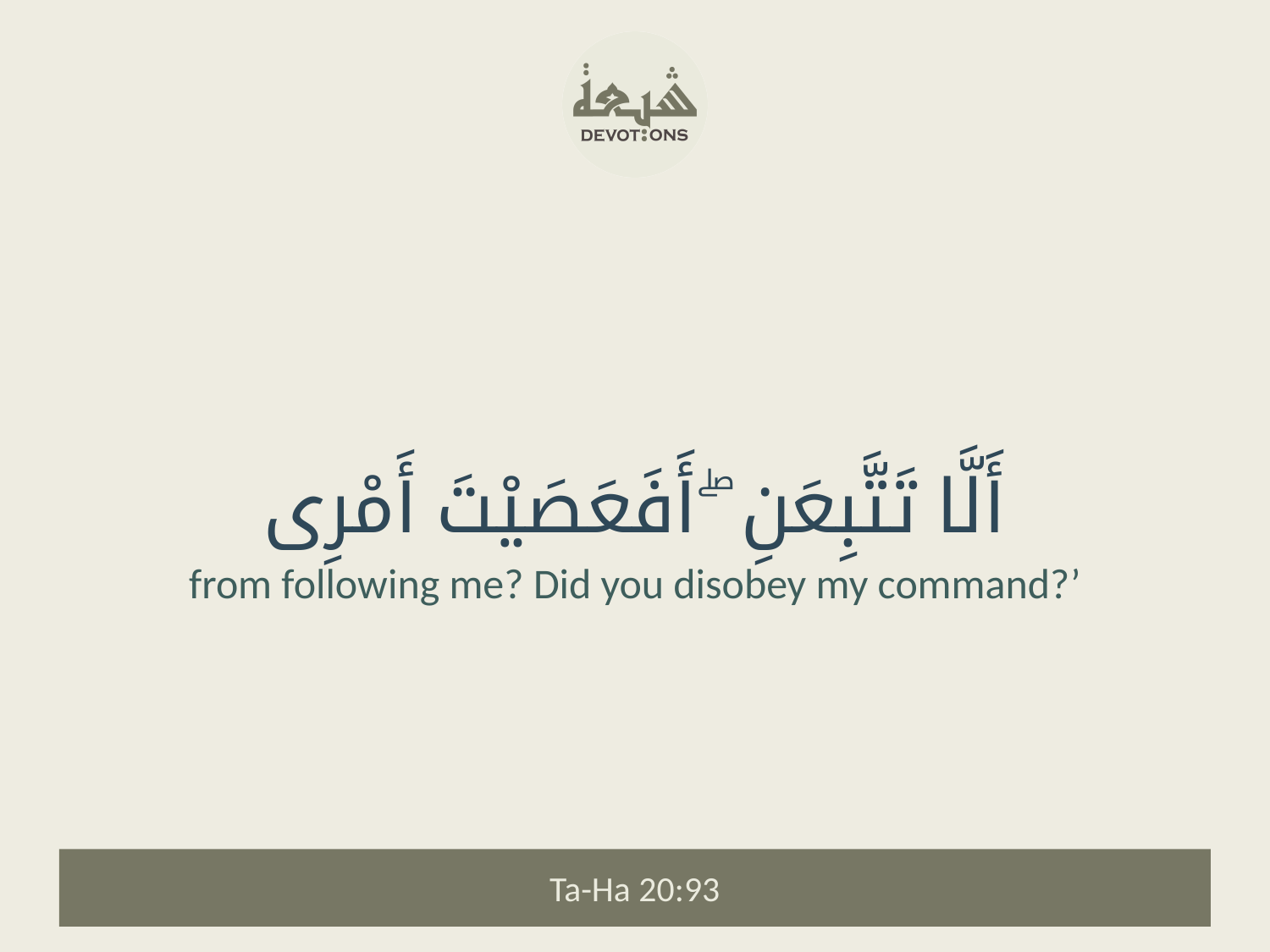

أَلَّا تَتَّبِعَنِ ۖ أَفَعَصَيْتَ أَمْرِى
from following me? Did you disobey my command?’
Ta-Ha 20:93